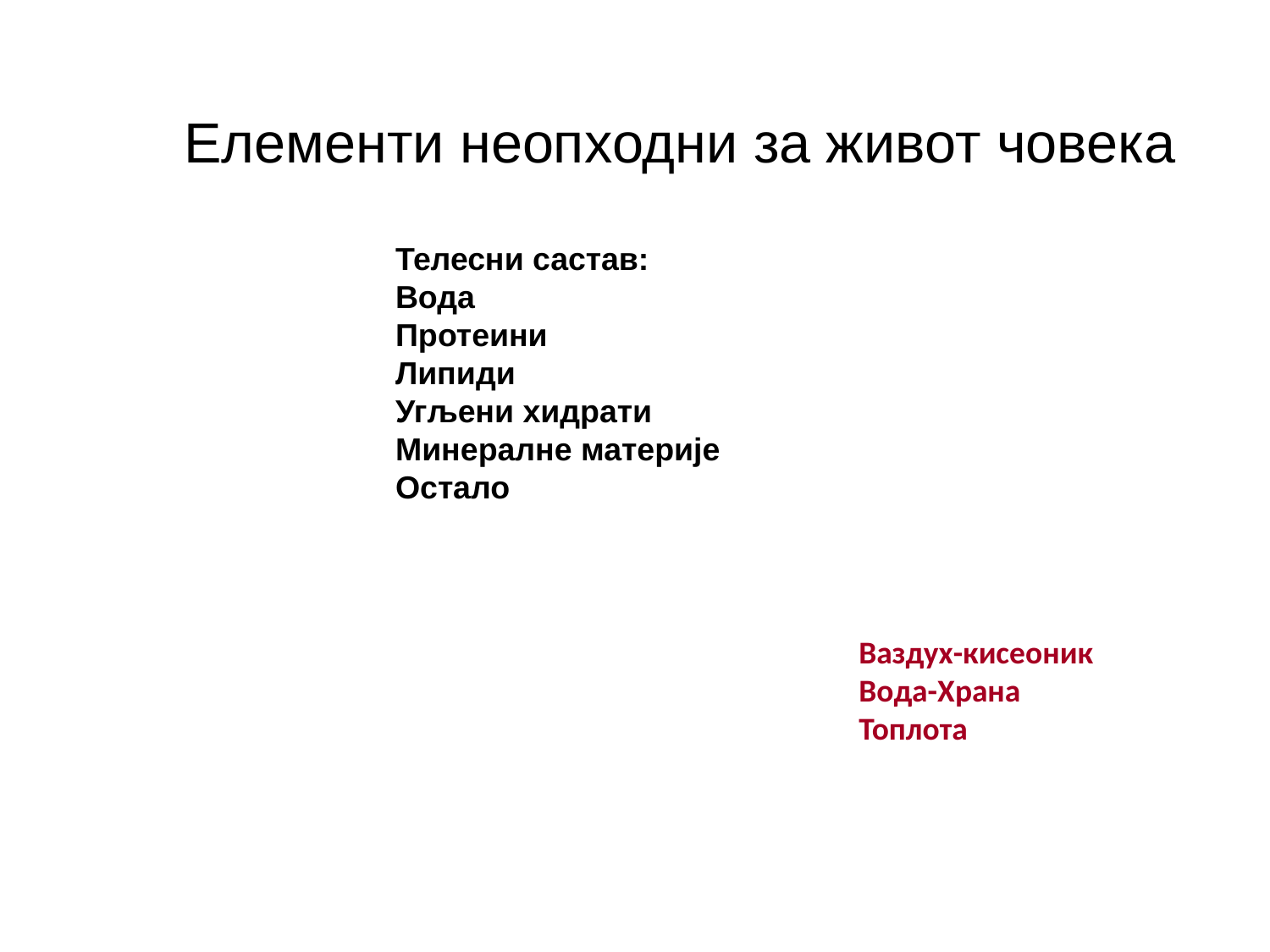

Елементи неопходни за живот човека

Телесни састав:
Вода
Протеини
Липиди
Угљени хидрати
Минералне материје
Остало

Ваздух-кисеоник
Вода-Храна
Топлота